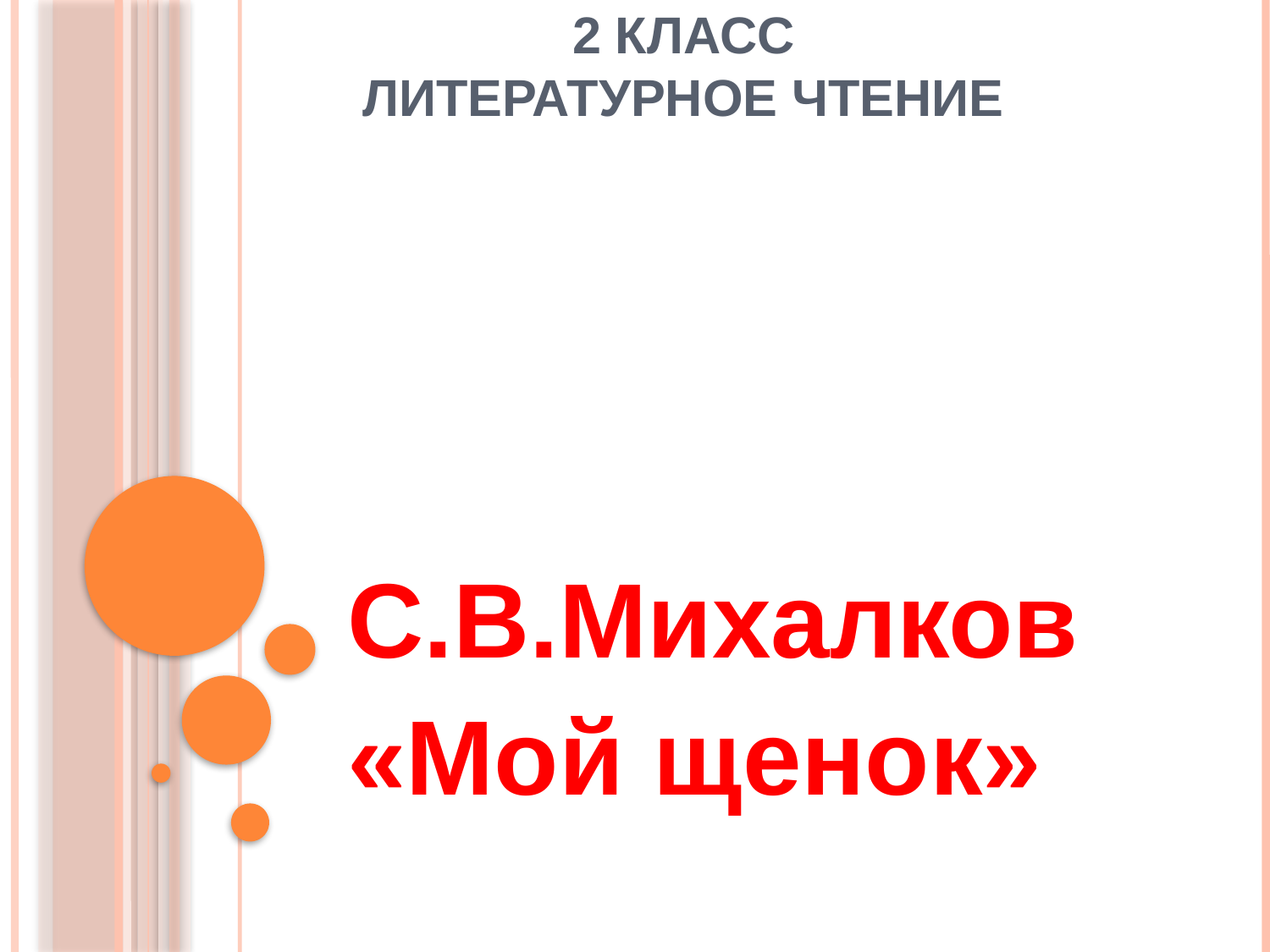

# 2 класс Литературное чтение
С.В.Михалков
«Мой щенок»